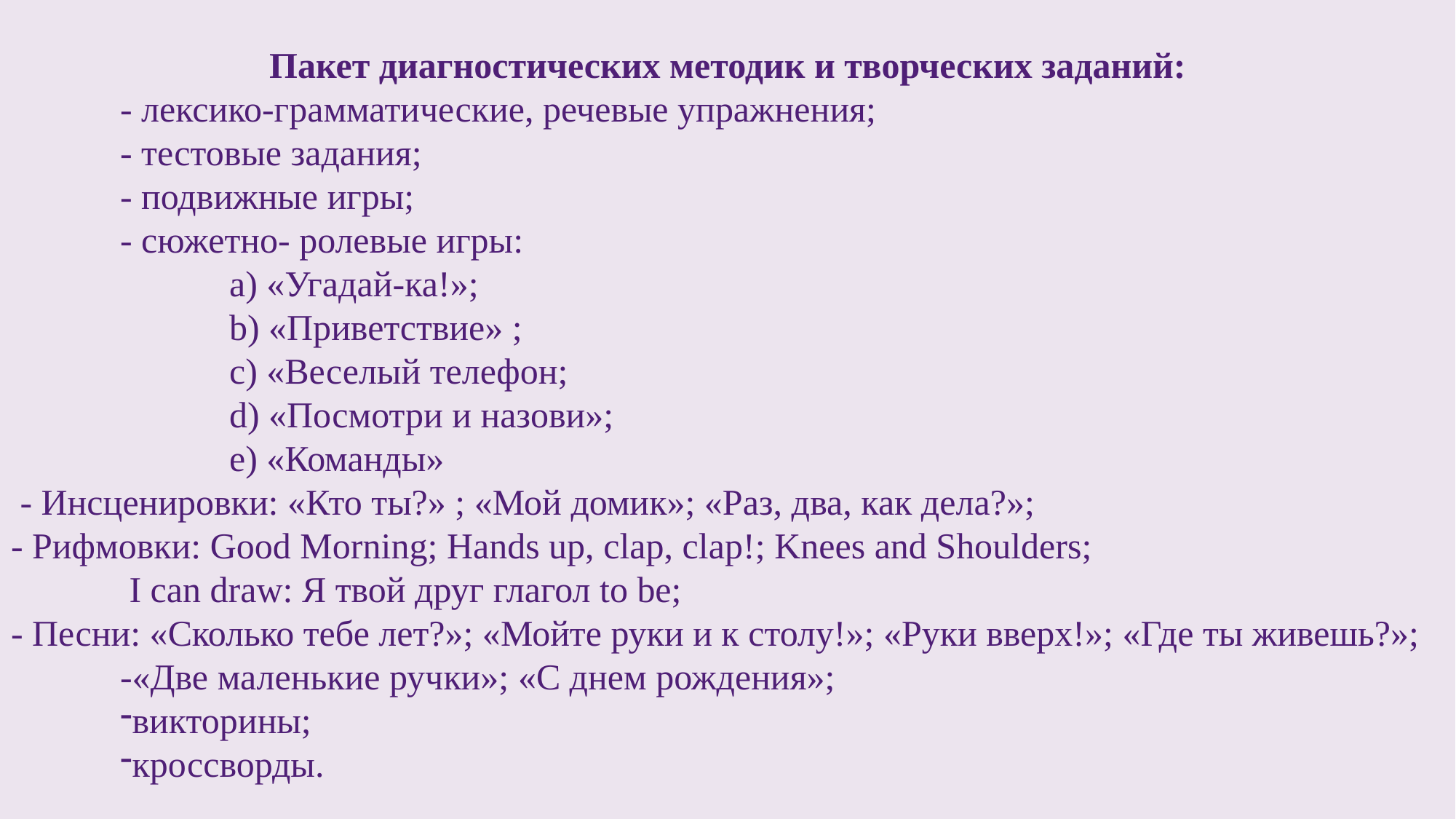

Пакет диагностических методик и творческих заданий:
 	- лексико-грамматические, речевые упражнения;
	- тестовые задания;
	- подвижные игры;
 	- сюжетно- ролевые игры:
		a) «Угадай-ка!»;
		b) «Приветствие» ;
		c) «Веселый телефон;
		d) «Посмотри и назови»;
		e) «Команды»
 - Инсценировки: «Кто ты?» ; «Мой домик»; «Раз, два, как дела?»;
- Рифмовки: Good Morning; Hands up, clap, clap!; Knees and Shoulders;
	 I can draw: Я твой друг глагол to be;
- Песни: «Сколько тебе лет?»; «Мойте руки и к столу!»; «Руки вверх!»; «Где ты живешь?»;
	-«Две маленькие ручки»; «С днем рождения»;
викторины;
кроссворды.